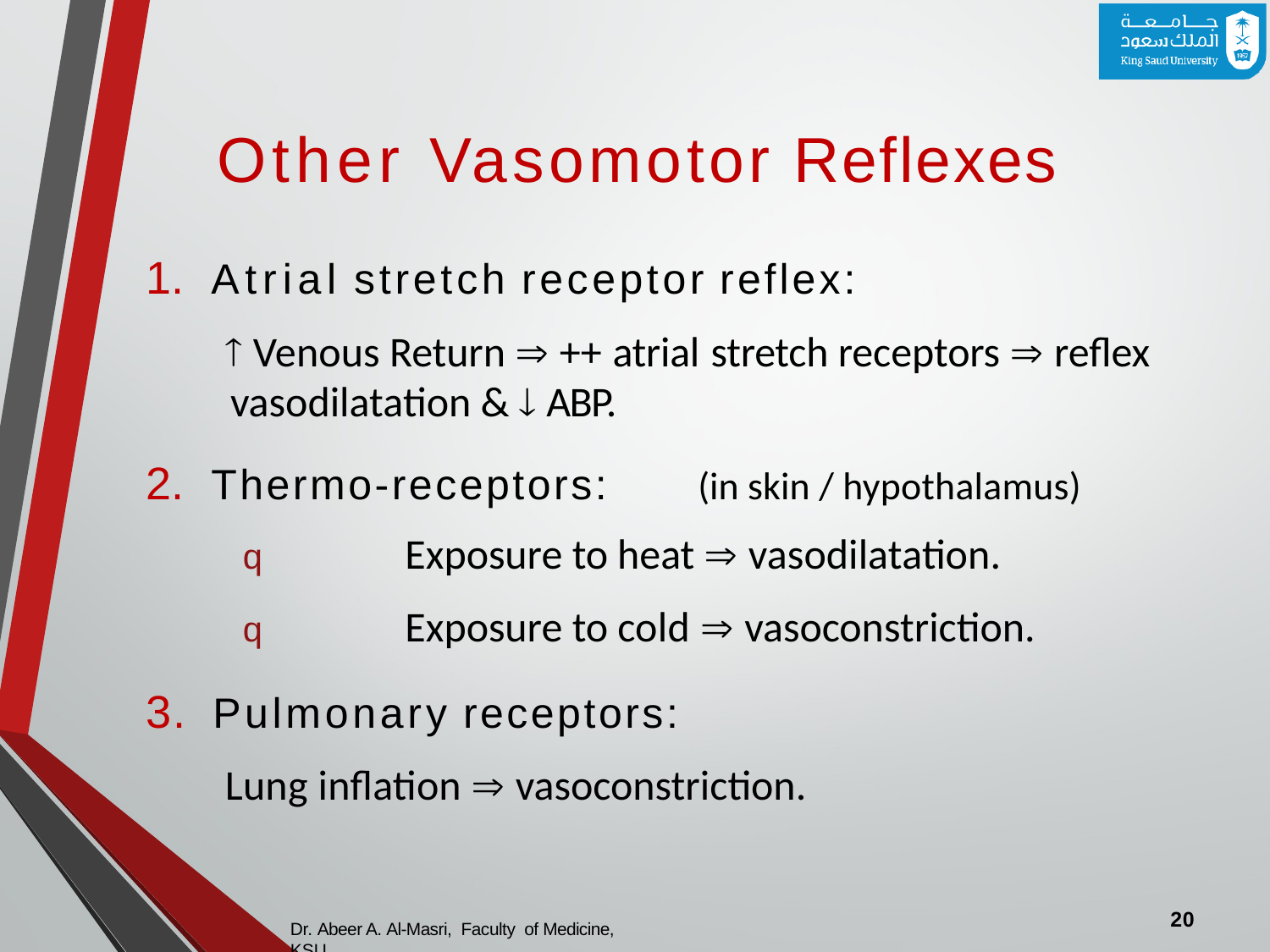

# Other Vasomotor Reflexes
Atrial stretch receptor reflex:
↑ Venous Return ⇒ ++ atrial stretch receptors ⇒ reflex  vasodilatation & ↓ ABP.
Thermo-receptors:	(in skin / hypothalamus)
q	Exposure to heat ⇒ vasodilatation.
q	Exposure to cold ⇒ vasoconstriction.
3.	Pulmonary receptors:
Lung inflation ⇒ vasoconstriction.

20
Dr. Abeer A. Al-Masri,  Faculty  of Medicine,   KSU